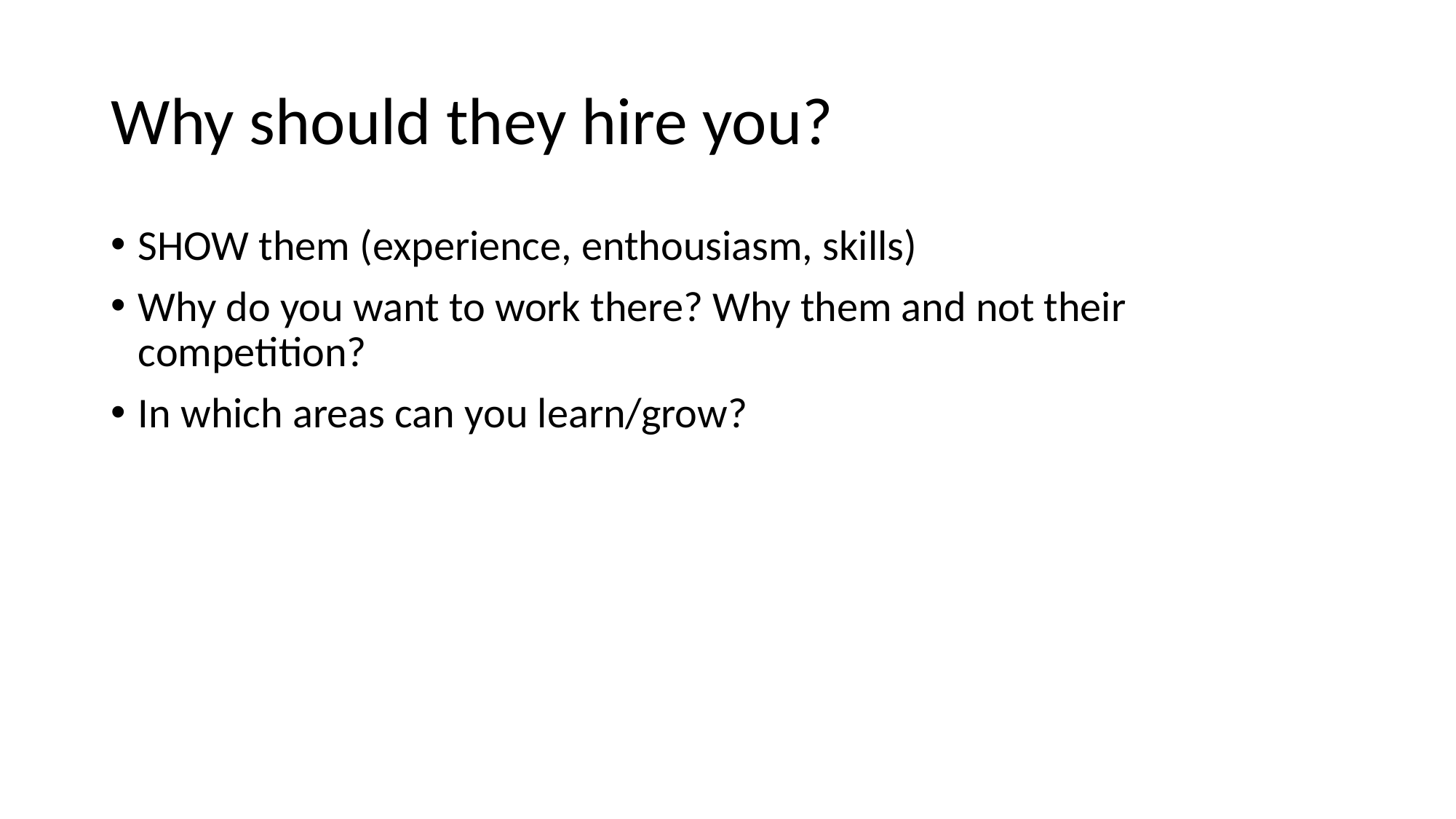

# Why should they hire you?
SHOW them (experience, enthousiasm, skills)
Why do you want to work there? Why them and not their competition?
In which areas can you learn/grow?